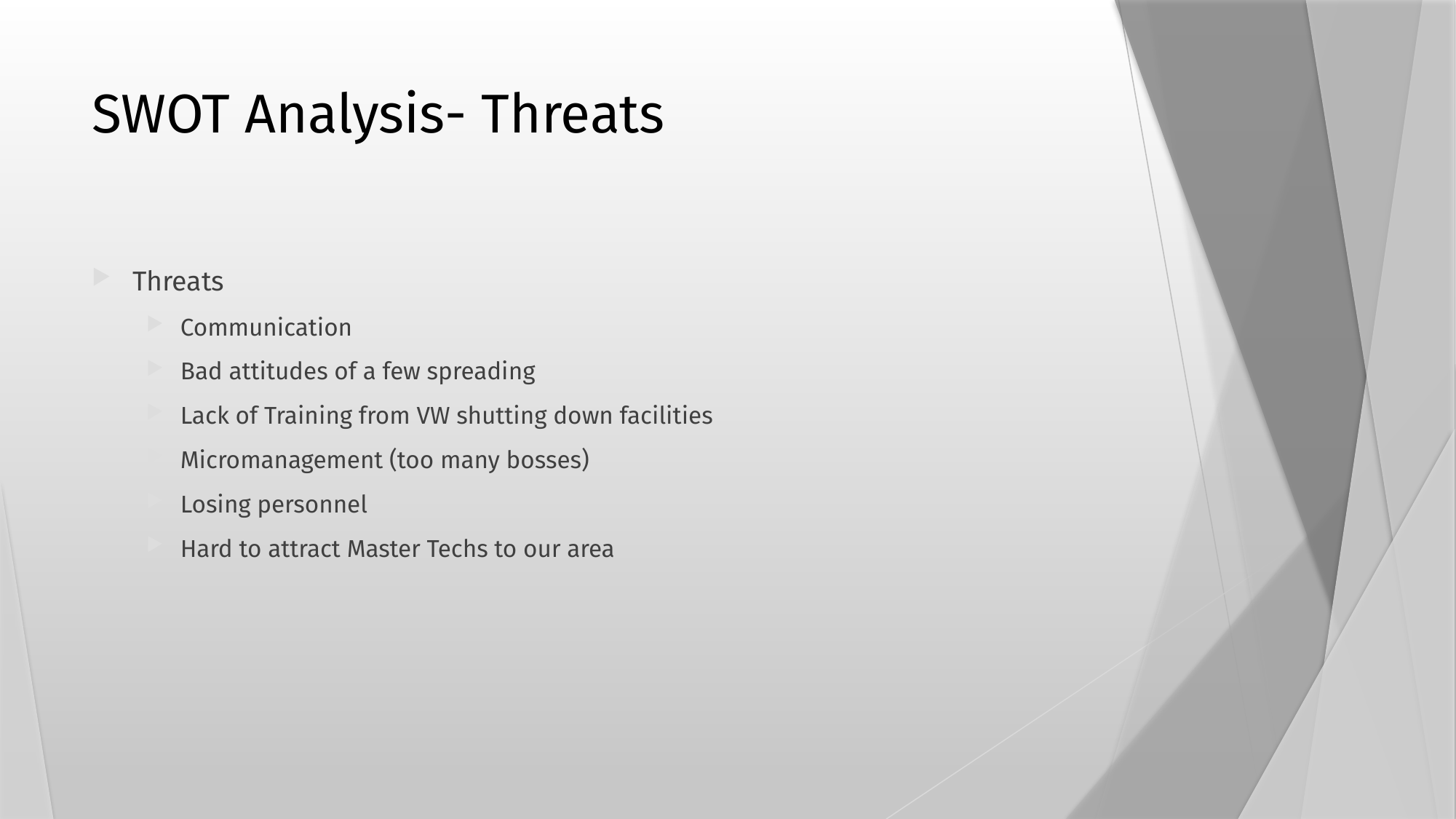

# SWOT Analysis- Threats
Threats
Communication
Bad attitudes of a few spreading
Lack of Training from VW shutting down facilities
Micromanagement (too many bosses)
Losing personnel
Hard to attract Master Techs to our area